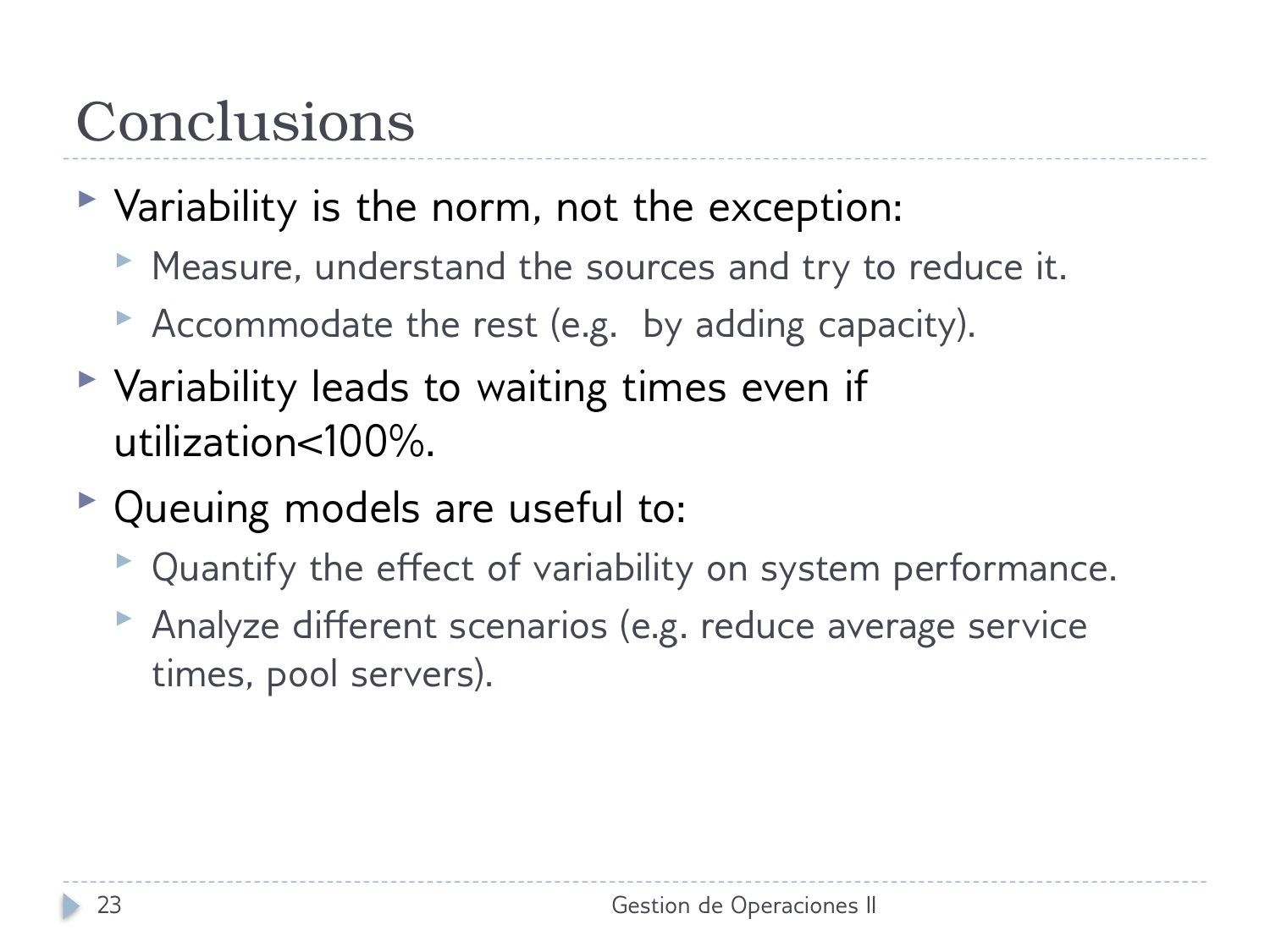

# Conclusions
Variability is the norm, not the exception:
Measure, understand the sources and try to reduce it.
Accommodate the rest (e.g.  by adding capacity).
Variability leads to waiting times even if utilization<100%.
Queuing models are useful to:
Quantify the effect of variability on system performance.
Analyze different scenarios (e.g. reduce average service times, pool servers).
23
Gestion de Operaciones II